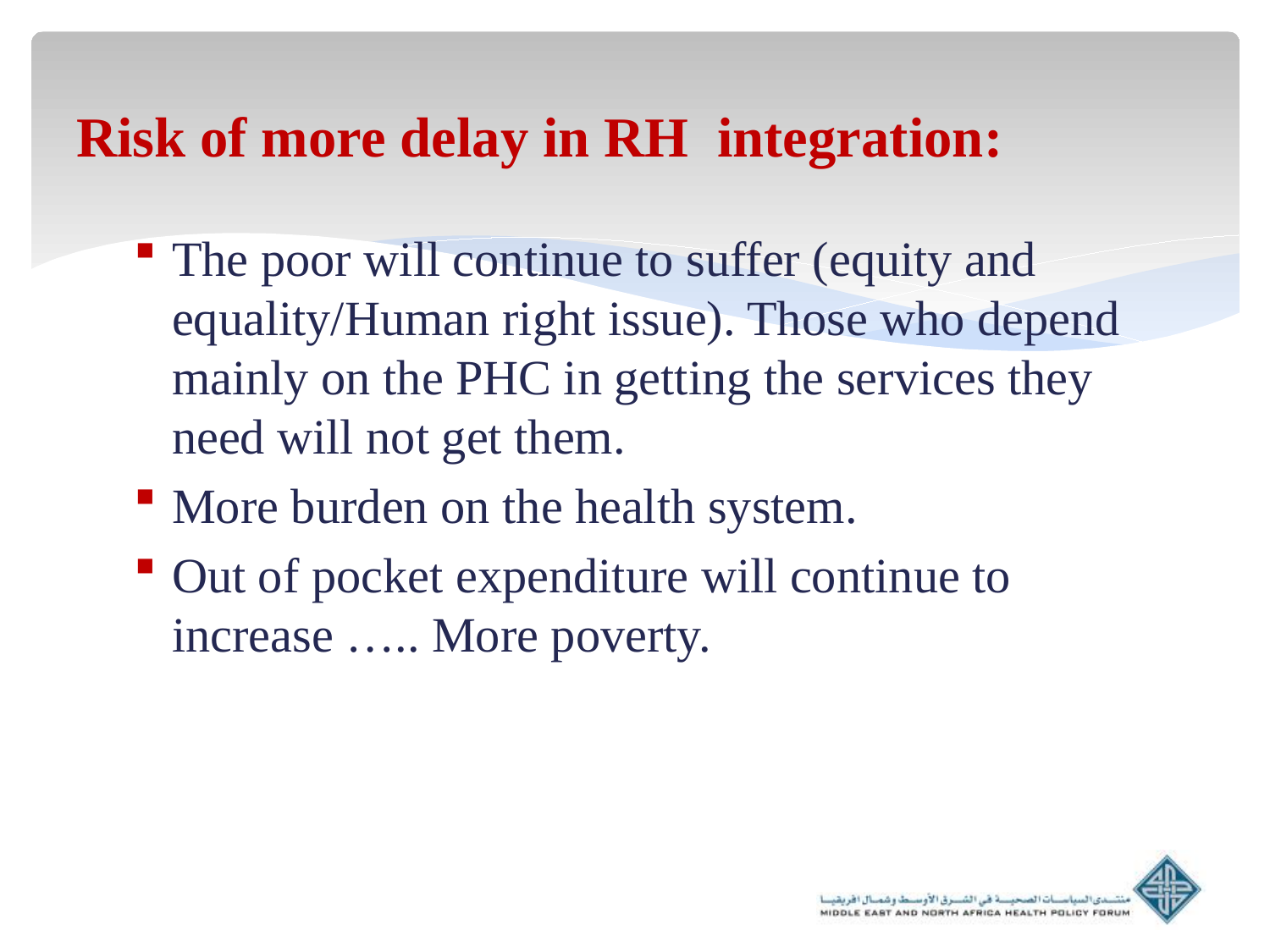

# Risk of more delay in RH  integration:
The poor will continue to suffer (equity and equality/Human right issue). Those who depend mainly on the PHC in getting the services they need will not get them.
More burden on the health system.
Out of pocket expenditure will continue to increase ….. More poverty.